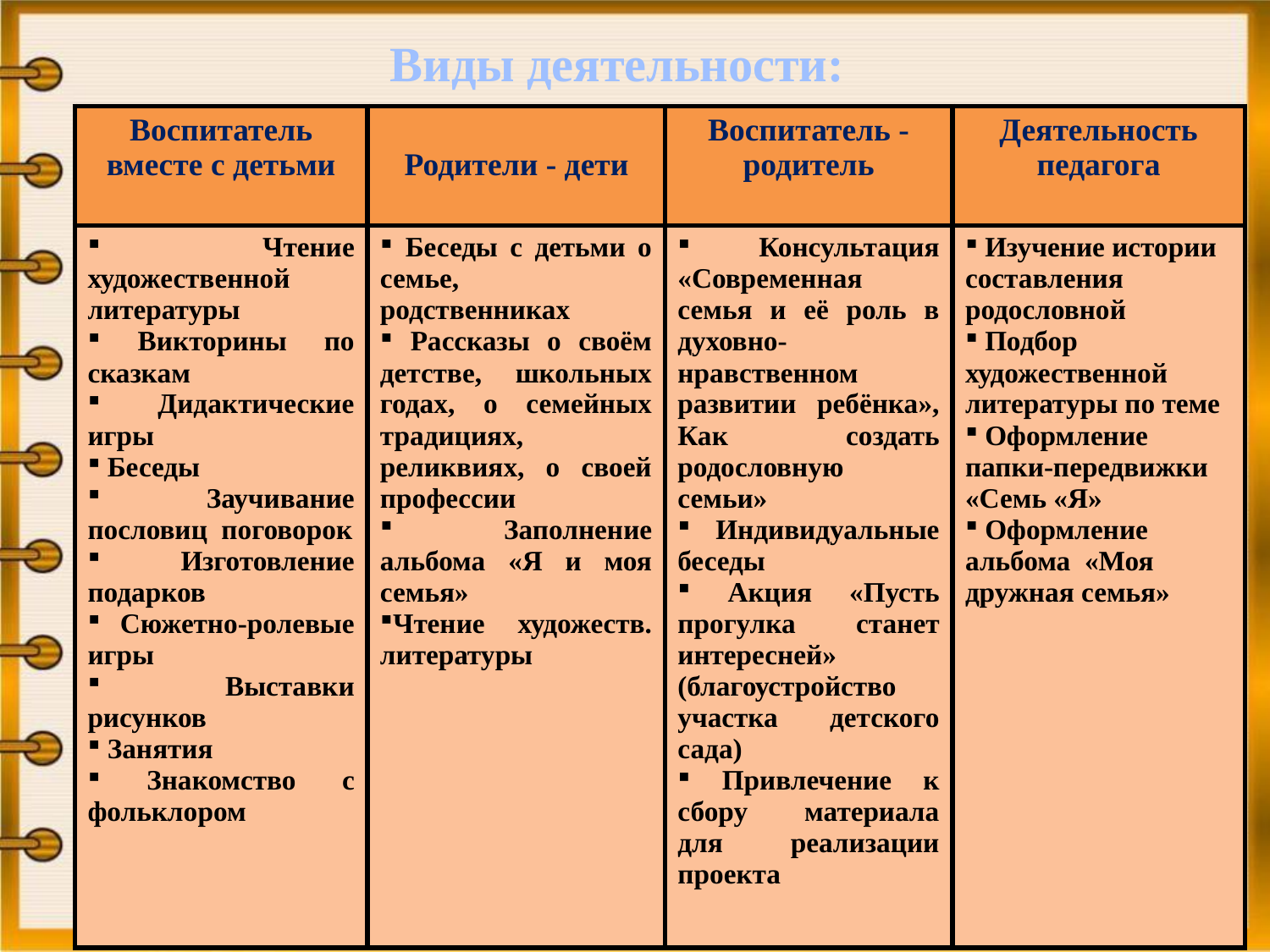

Виды деятельности:
| Воспитатель вместе с детьми | Родители - дети | Воспитатель - родитель | Деятельность педагога |
| --- | --- | --- | --- |
| Чтение художественной литературы Викторины по сказкам Дидактические игры Беседы Заучивание пословиц поговорок Изготовление подарков Сюжетно-ролевые игры Выставки рисунков Занятия Знакомство с фольклором | Беседы с детьми о семье, родственниках Рассказы о своём детстве, школьных годах, о семейных традициях, реликвиях, о своей профессии Заполнение альбома «Я и моя семья» Чтение художеств. литературы | Консультация «Современная семья и её роль в духовно-нравственном развитии ребёнка», Как создать родословную семьи» Индивидуальные беседы Акция «Пусть прогулка станет интересней» (благоустройство участка детского сада) Привлечение к сбору материала для реализации проекта | Изучение истории составления родословной Подбор художественной литературы по теме Оформление папки-передвижки «Семь «Я» Оформление альбома «Моя дружная семья» |